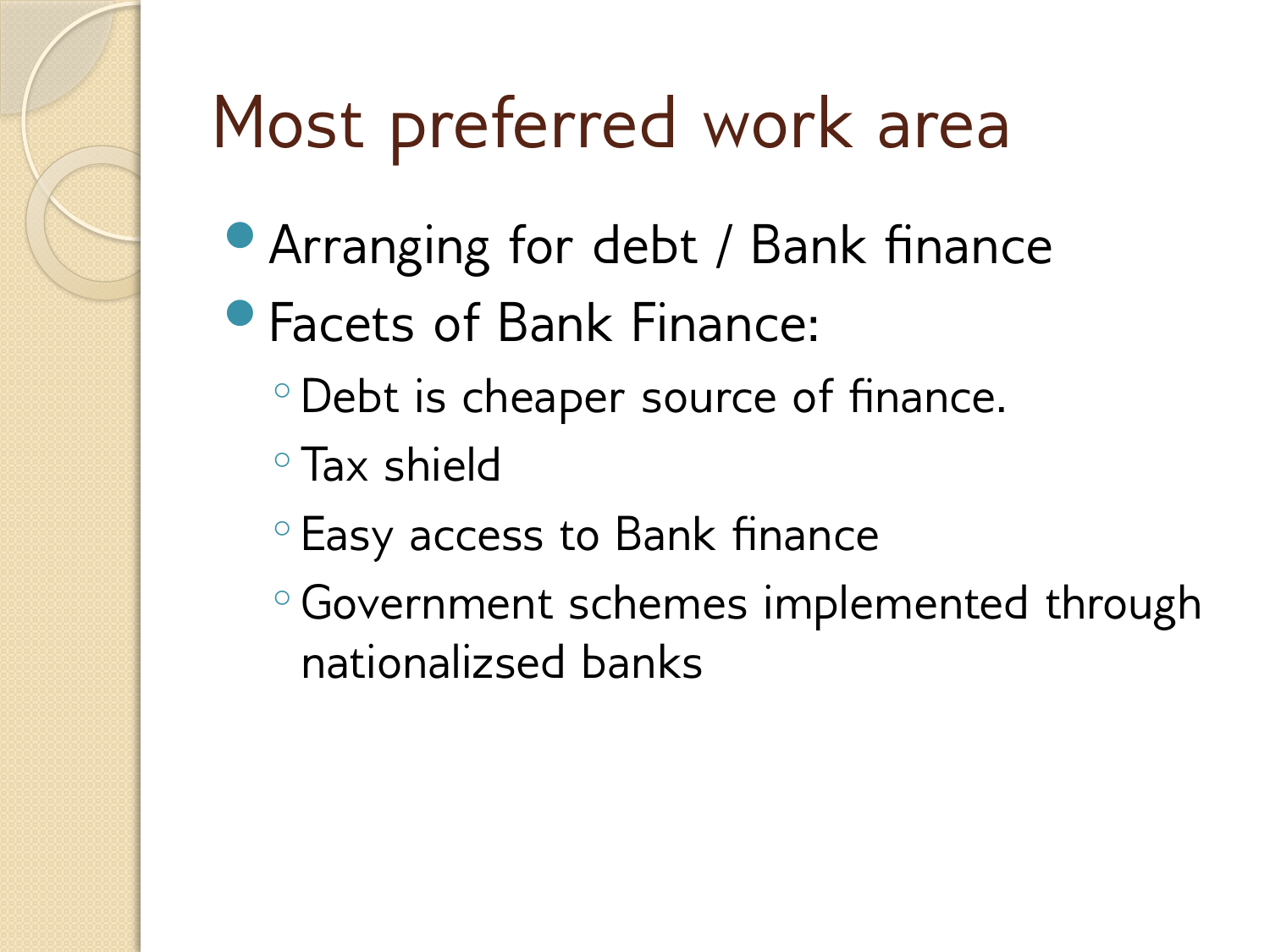

# Most preferred work area
Arranging for debt / Bank finance
Facets of Bank Finance:
Debt is cheaper source of finance.
Tax shield
Easy access to Bank finance
Government schemes implemented through nationalizsed banks